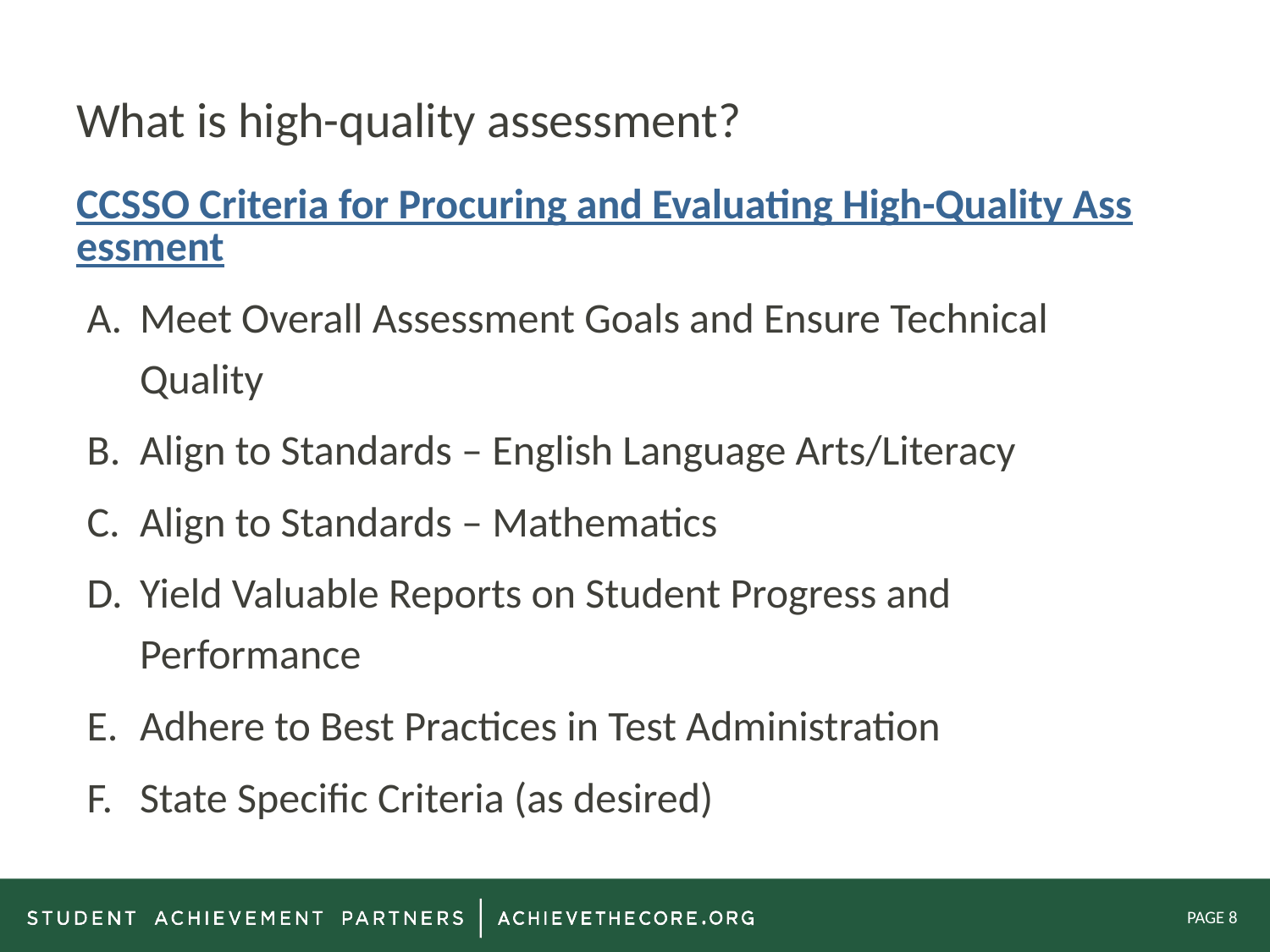

# What is high-quality assessment?
CCSSO Criteria for Procuring and Evaluating High-Quality Assessment
Meet Overall Assessment Goals and Ensure Technical Quality
Align to Standards – English Language Arts/Literacy
Align to Standards – Mathematics
Yield Valuable Reports on Student Progress and Performance
Adhere to Best Practices in Test Administration
State Specific Criteria (as desired)